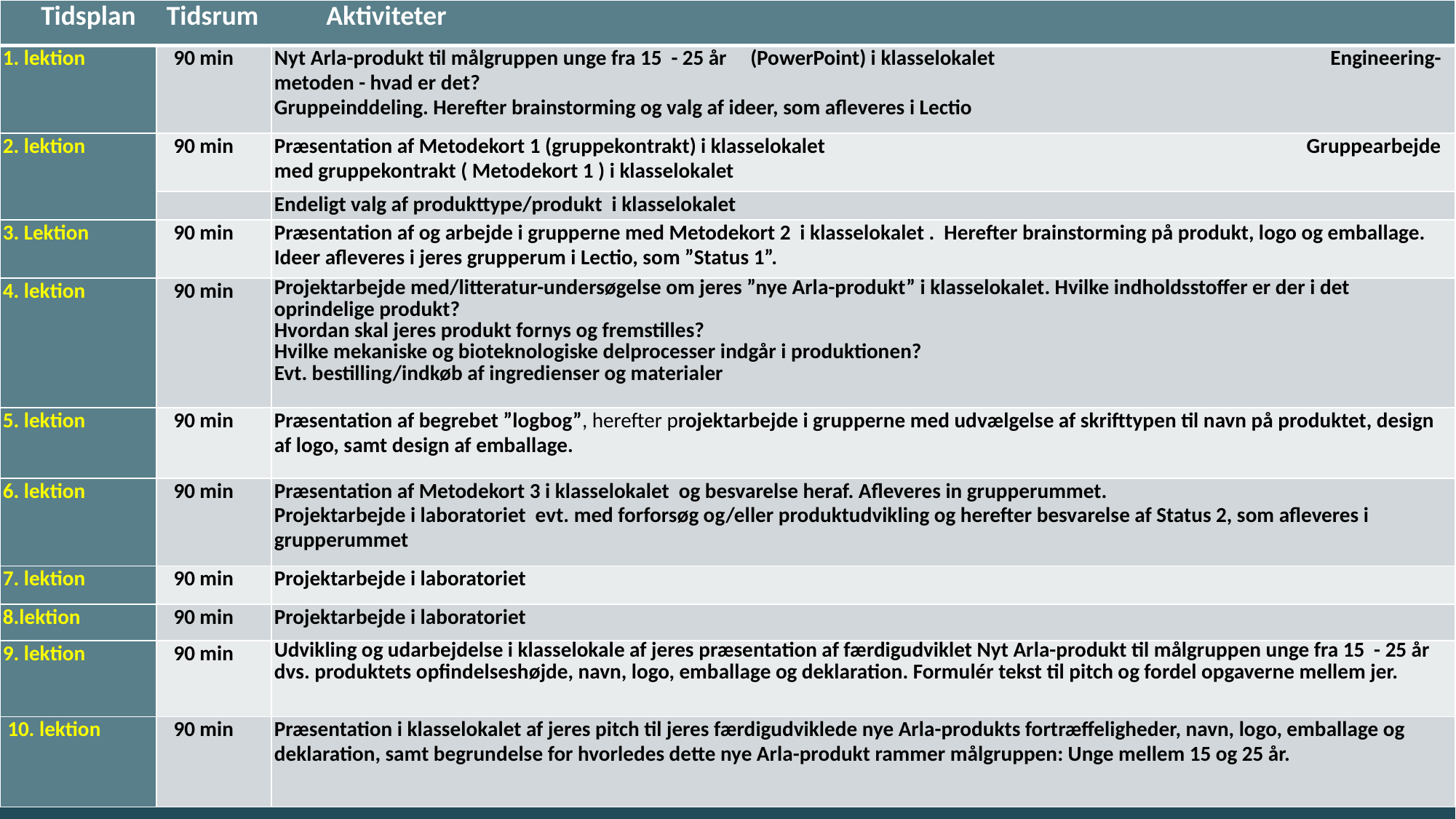

| Tidsplan Tidsrum Aktiviteter |  |  |
| --- | --- | --- |
| 1. lektion | 90 min | Nyt Arla-produkt til målgruppen unge fra 15 - 25 år (PowerPoint) i klasselokalet Engineering-metoden - hvad er det? Gruppeinddeling. Herefter brainstorming og valg af ideer, som afleveres i Lectio |
| 2. lektion | 90 min | Præsentation af Metodekort 1 (gruppekontrakt) i klasselokalet Gruppearbejde med gruppekontrakt ( Metodekort 1 ) i klasselokalet |
|  |  | Endeligt valg af produkttype/produkt i klasselokalet |
| 3. Lektion | 90 min | Præsentation af og arbejde i grupperne med Metodekort 2 i klasselokalet . Herefter brainstorming på produkt, logo og emballage. Ideer afleveres i jeres grupperum i Lectio, som ”Status 1”. |
| 4. lektion | 90 min | Projektarbejde med/litteratur-undersøgelse om jeres ”nye Arla-produkt” i klasselokalet. Hvilke indholdsstoffer er der i det oprindelige produkt? Hvordan skal jeres produkt fornys og fremstilles? Hvilke mekaniske og bioteknologiske delprocesser indgår i produktionen? Evt. bestilling/indkøb af ingredienser og materialer |
| 5. lektion | 90 min | Præsentation af begrebet ”logbog”, herefter projektarbejde i grupperne med udvælgelse af skrifttypen til navn på produktet, design af logo, samt design af emballage. |
| 6. lektion | 90 min | Præsentation af Metodekort 3 i klasselokalet og besvarelse heraf. Afleveres in grupperummet. Projektarbejde i laboratoriet evt. med forforsøg og/eller produktudvikling og herefter besvarelse af Status 2, som afleveres i grupperummet |
| 7. lektion | 90 min | Projektarbejde i laboratoriet |
| 8.lektion | 90 min | Projektarbejde i laboratoriet |
| 9. lektion | 90 min | Udvikling og udarbejdelse i klasselokale af jeres præsentation af færdigudviklet Nyt Arla-produkt til målgruppen unge fra 15 - 25 år dvs. produktets opfindelseshøjde, navn, logo, emballage og deklaration. Formulér tekst til pitch og fordel opgaverne mellem jer. |
| 10. lektion | 90 min | Præsentation i klasselokalet af jeres pitch til jeres færdigudviklede nye Arla-produkts fortræffeligheder, navn, logo, emballage og deklaration, samt begrundelse for hvorledes dette nye Arla-produkt rammer målgruppen: Unge mellem 15 og 25 år. |